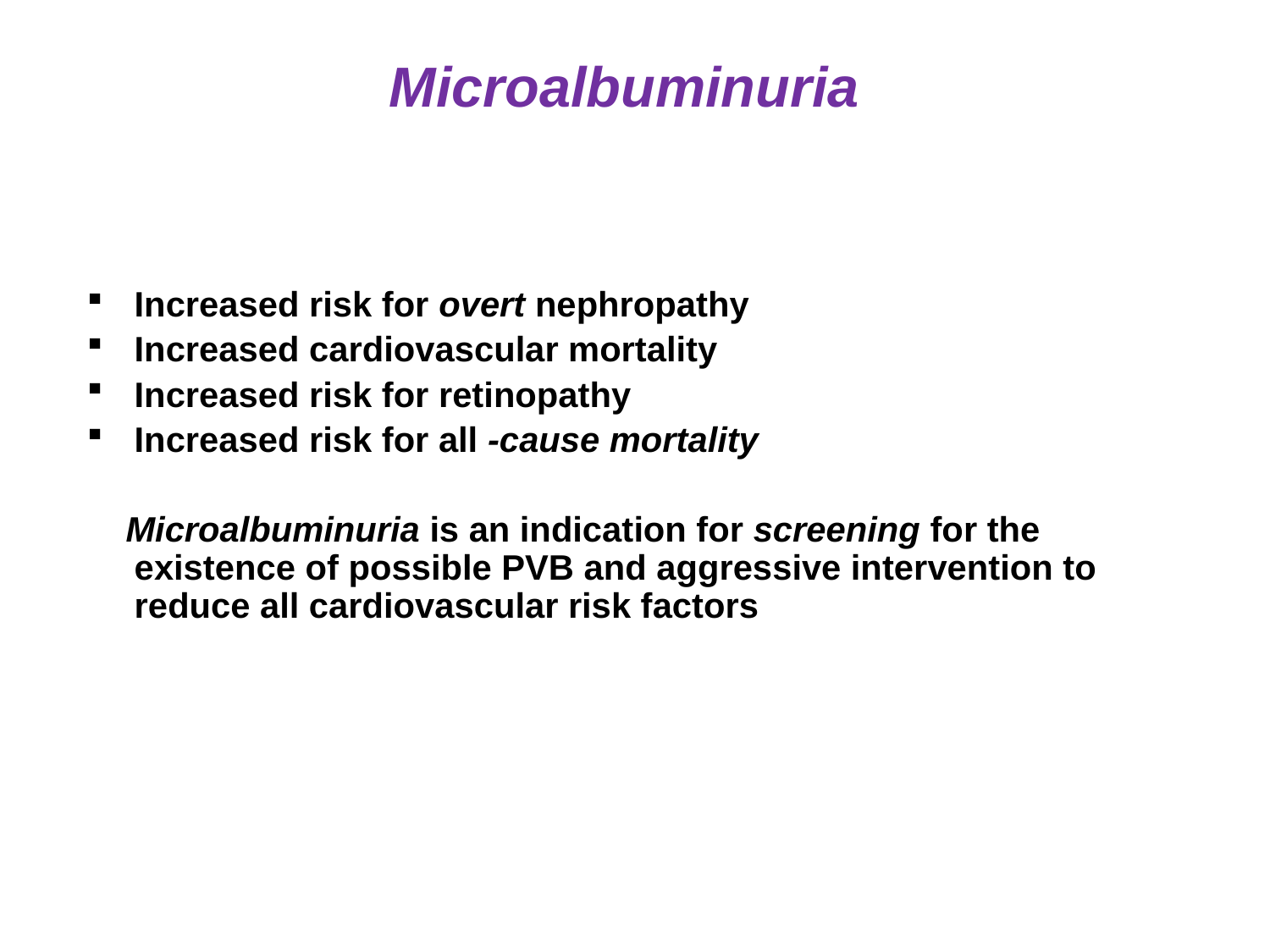

Microalbuminuria

Increased risk for overt nephropathy
Increased cardiovascular mortality
Increased risk for retinopathy
Increased risk for all -cause mortality

    Microalbuminuria is an indication for screening for the existence of possible PVB and aggressive intervention to reduce all cardiovascular risk factors